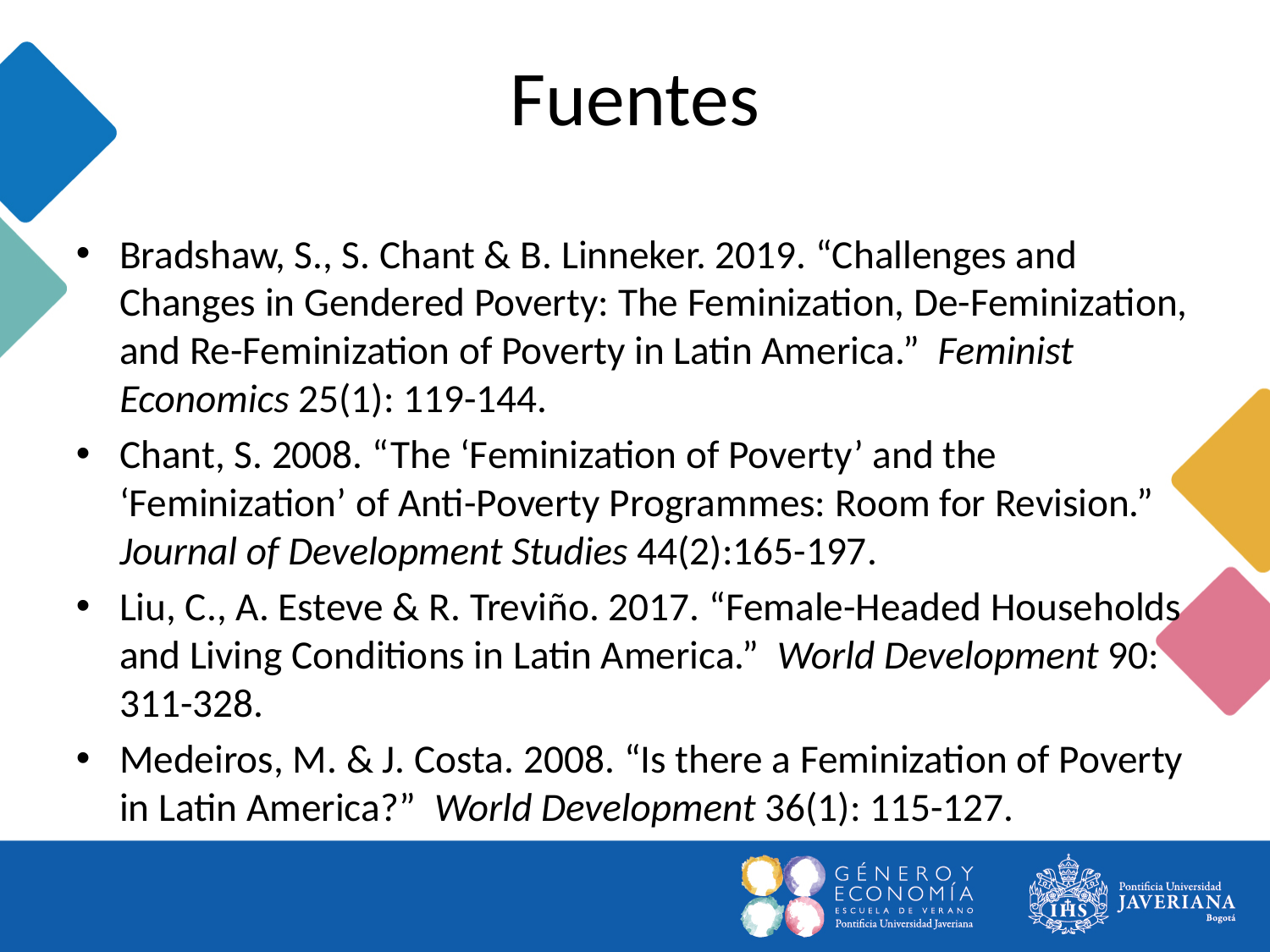

Fuentes
Bradshaw, S., S. Chant & B. Linneker. 2019. “Challenges and Changes in Gendered Poverty: The Feminization, De-Feminization, and Re-Feminization of Poverty in Latin America.”  Feminist Economics 25(1): 119-144.
Chant, S. 2008. “The ‘Feminization of Poverty’ and the ‘Feminization’ of Anti-Poverty Programmes: Room for Revision.” Journal of Development Studies 44(2):165-197.
Liu, C., A. Esteve & R. Treviño. 2017. “Female-Headed Households and Living Conditions in Latin America.”  World Development 90: 311-328.
Medeiros, M. & J. Costa. 2008. “Is there a Feminization of Poverty in Latin America?”  World Development 36(1): 115-127.